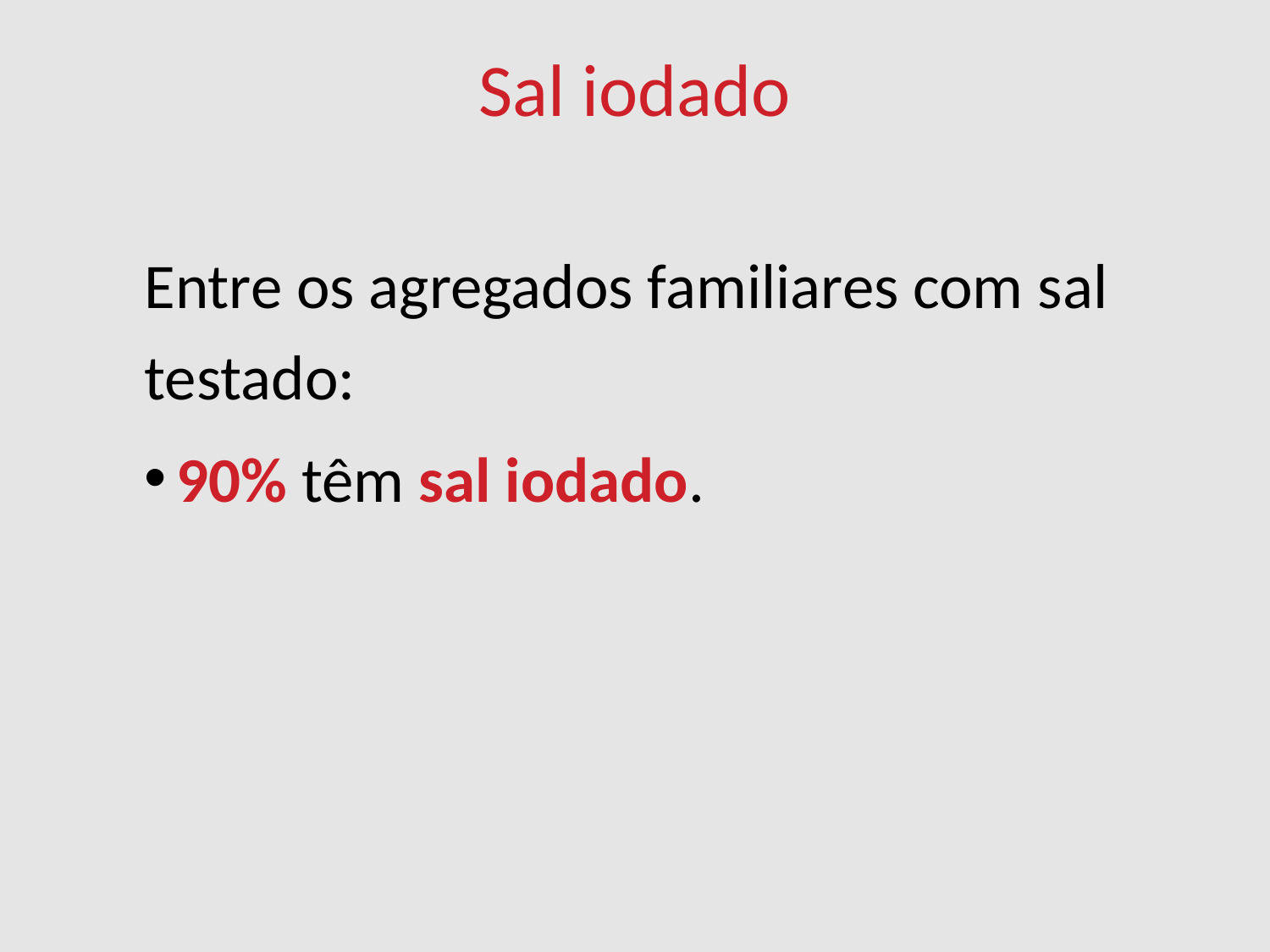

Sal iodado
Entre os agregados familiares com sal testado:
90% têm sal iodado.